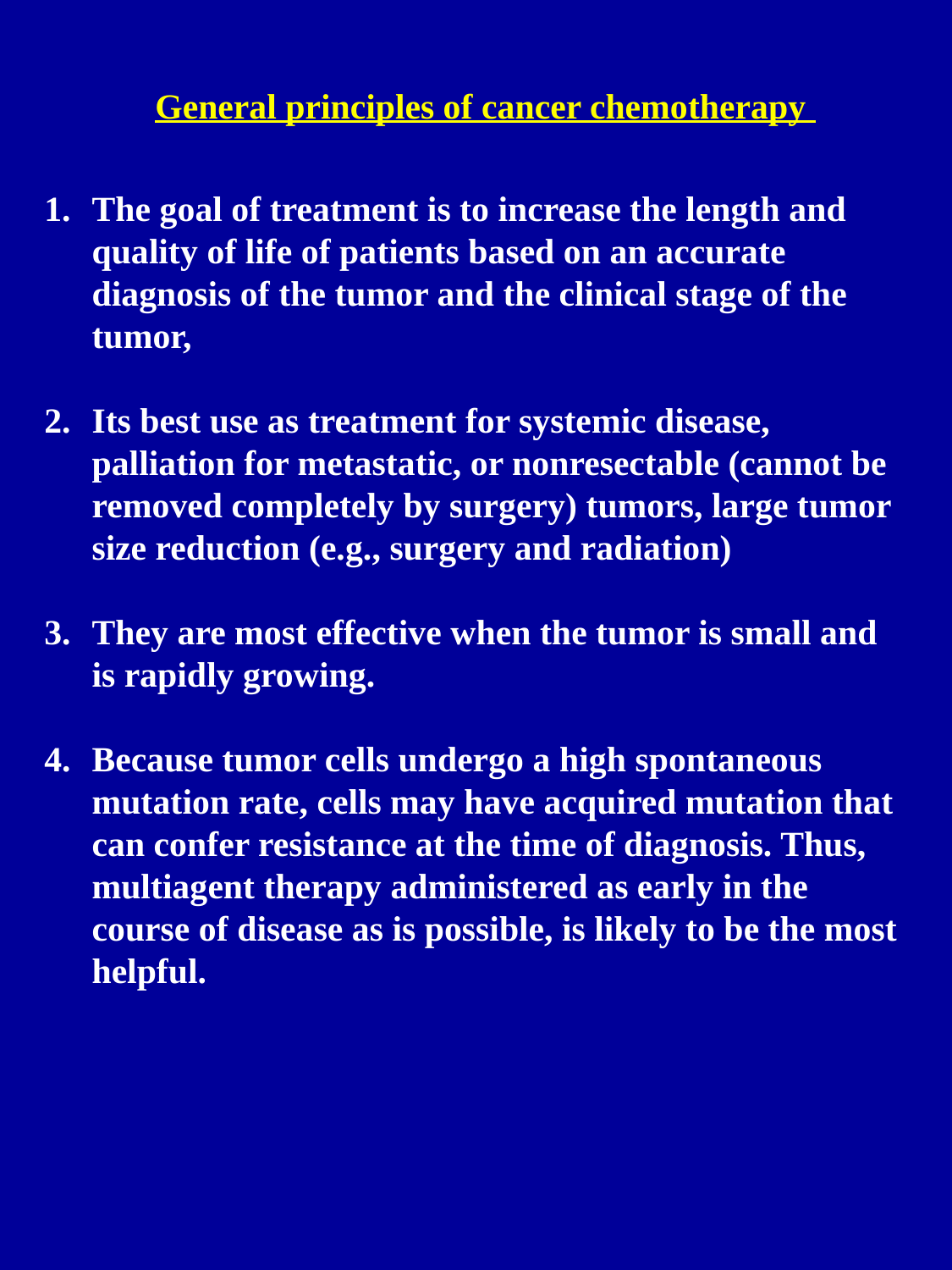

General principles of cancer chemotherapy
The goal of treatment is to increase the length and quality of life of patients based on an accurate diagnosis of the tumor and the clinical stage of the tumor,

Its best use as treatment for systemic disease, palliation for metastatic, or nonresectable (cannot be removed completely by surgery) tumors, large tumor size reduction (e.g., surgery and radiation)

They are most effective when the tumor is small and is rapidly growing.

Because tumor cells undergo a high spontaneous mutation rate, cells may have acquired mutation that can confer resistance at the time of diagnosis. Thus,  multiagent therapy administered as early in the course of disease as is possible, is likely to be the most helpful.